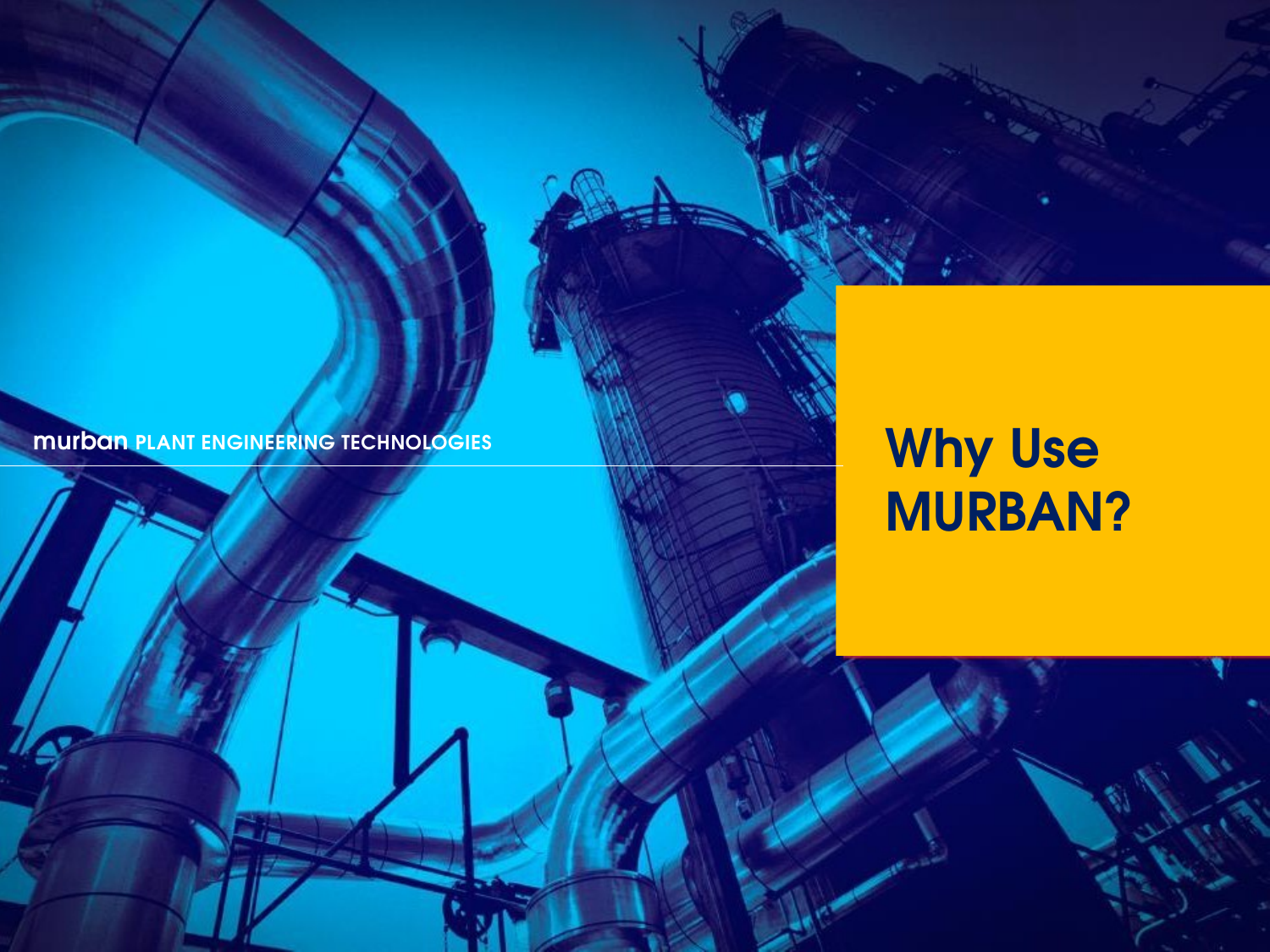

Why Use
MURBAN?
murban PLANT ENGINEERING TECHNOLOGIES